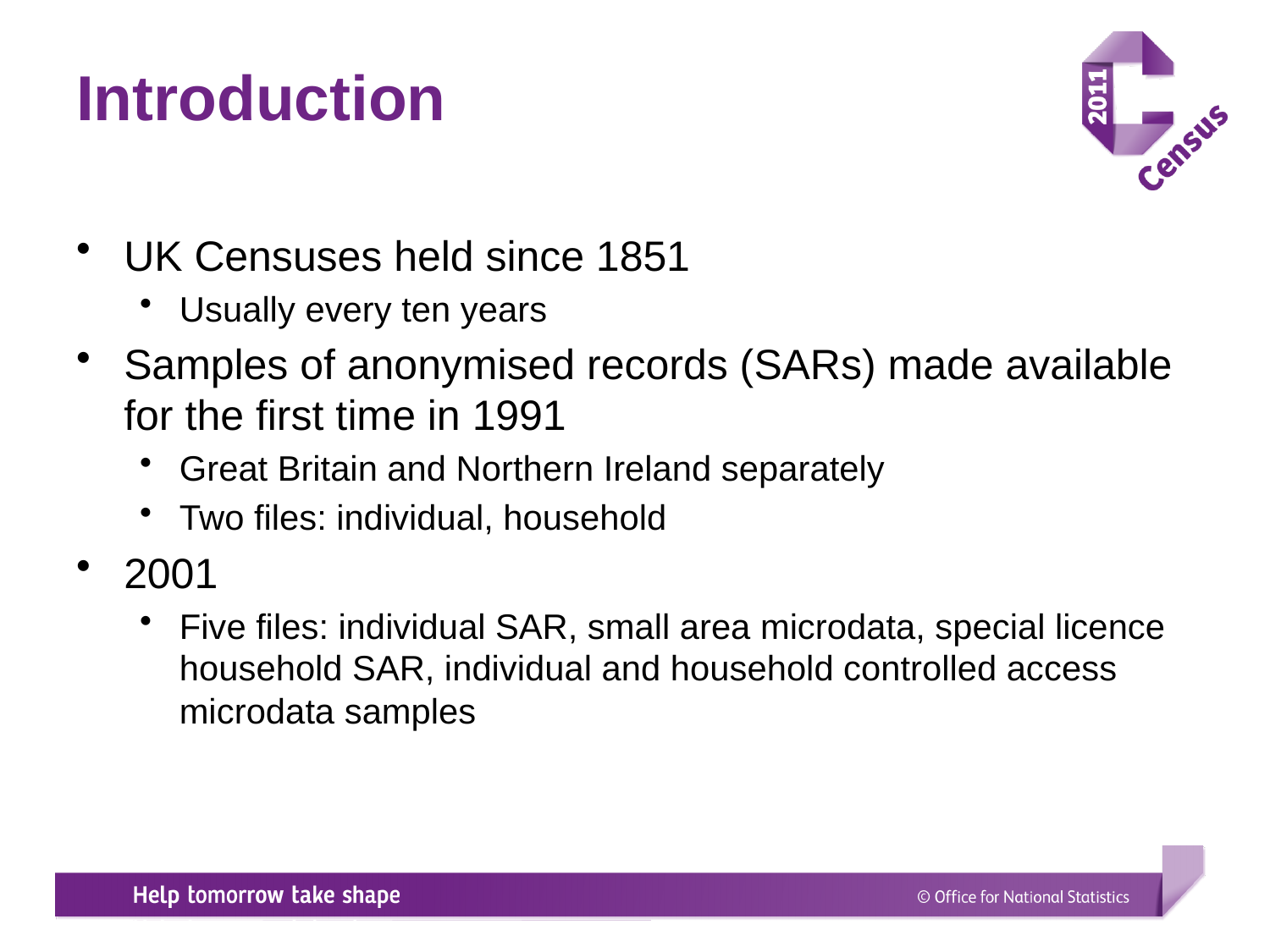

# Introduction
UK Censuses held since 1851
Usually every ten years
Samples of anonymised records (SARs) made available for the first time in 1991
Great Britain and Northern Ireland separately
Two files: individual, household
2001
Five files: individual SAR, small area microdata, special licence household SAR, individual and household controlled access microdata samples